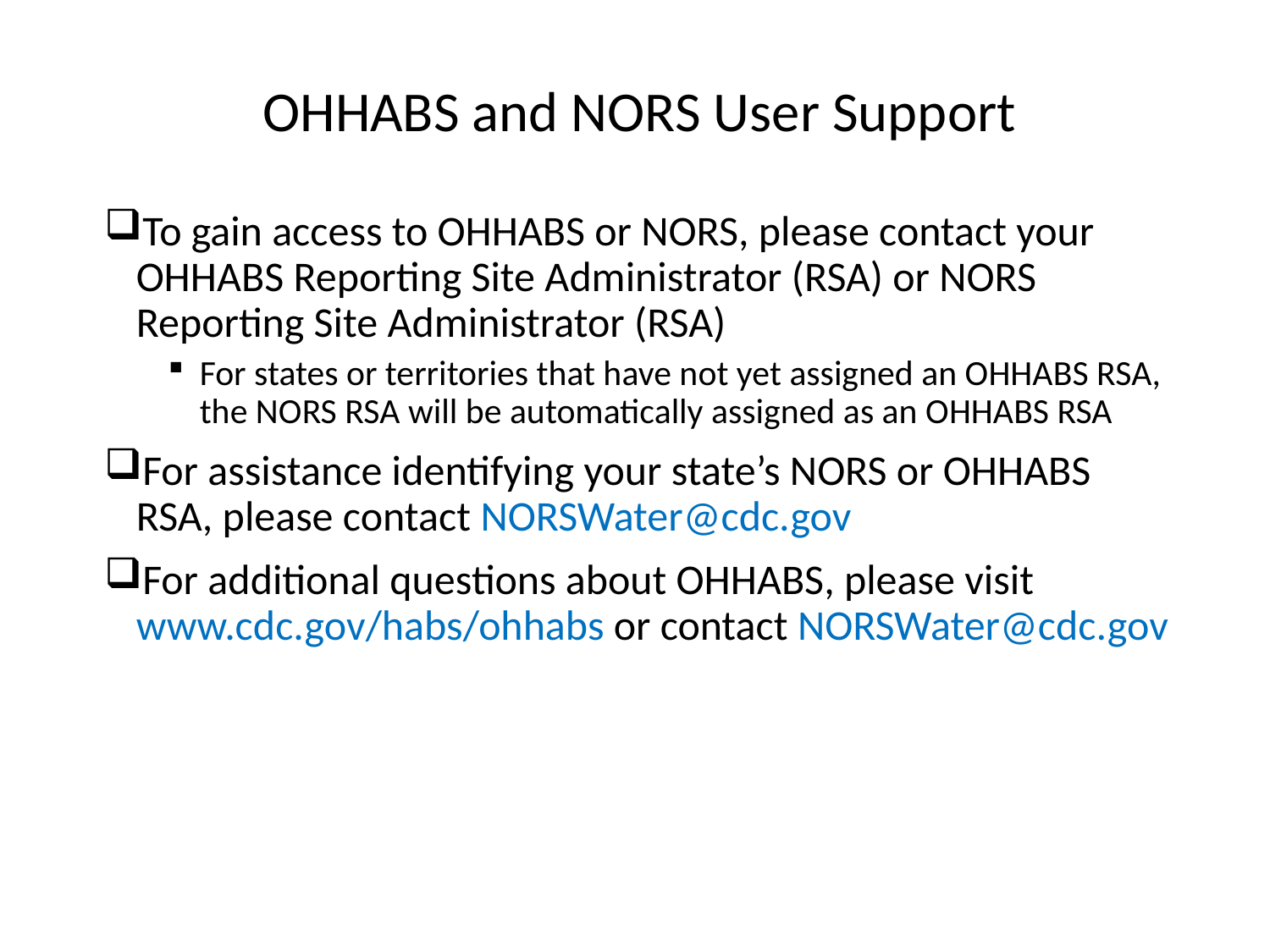

# OHHABS and NORS User Support
To gain access to OHHABS or NORS, please contact your OHHABS Reporting Site Administrator (RSA) or NORS Reporting Site Administrator (RSA)
For states or territories that have not yet assigned an OHHABS RSA, the NORS RSA will be automatically assigned as an OHHABS RSA
For assistance identifying your state’s NORS or OHHABS RSA, please contact NORSWater@cdc.gov
For additional questions about OHHABS, please visit www.cdc.gov/habs/ohhabs or contact NORSWater@cdc.gov